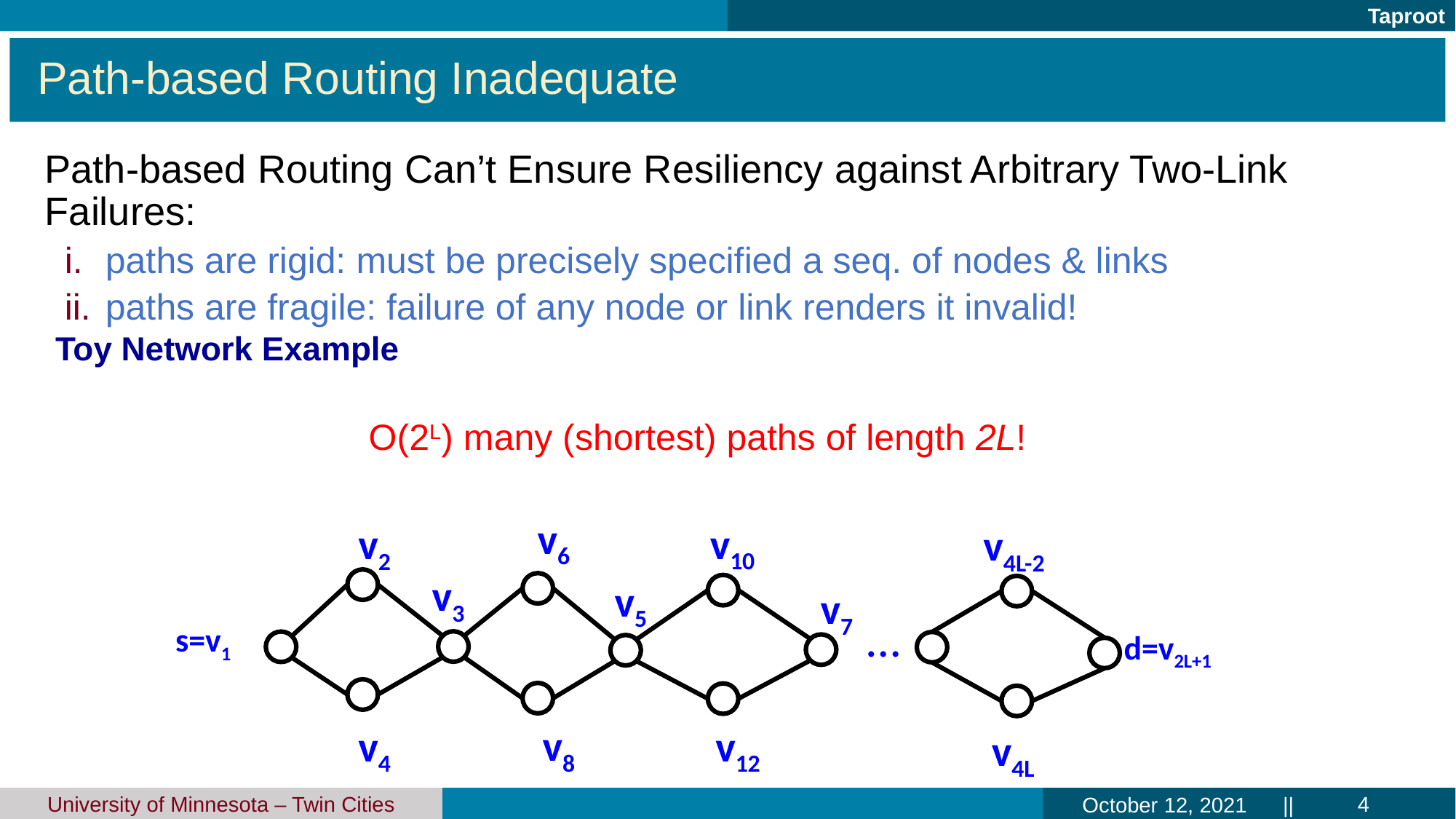

# Path-based Routing Inadequate
Path-based Routing Can’t Ensure Resiliency against Arbitrary Two-Link Failures:
paths are rigid: must be precisely specified a seq. of nodes & links
paths are fragile: failure of any node or link renders it invalid!

Toy Network Example
O(2L) many (shortest) paths of length 2L!
v6
v10
v2
v4L-2
v3
v5

v7
…
s=v1
d=v2L+1

v8
v12
v4
v4L